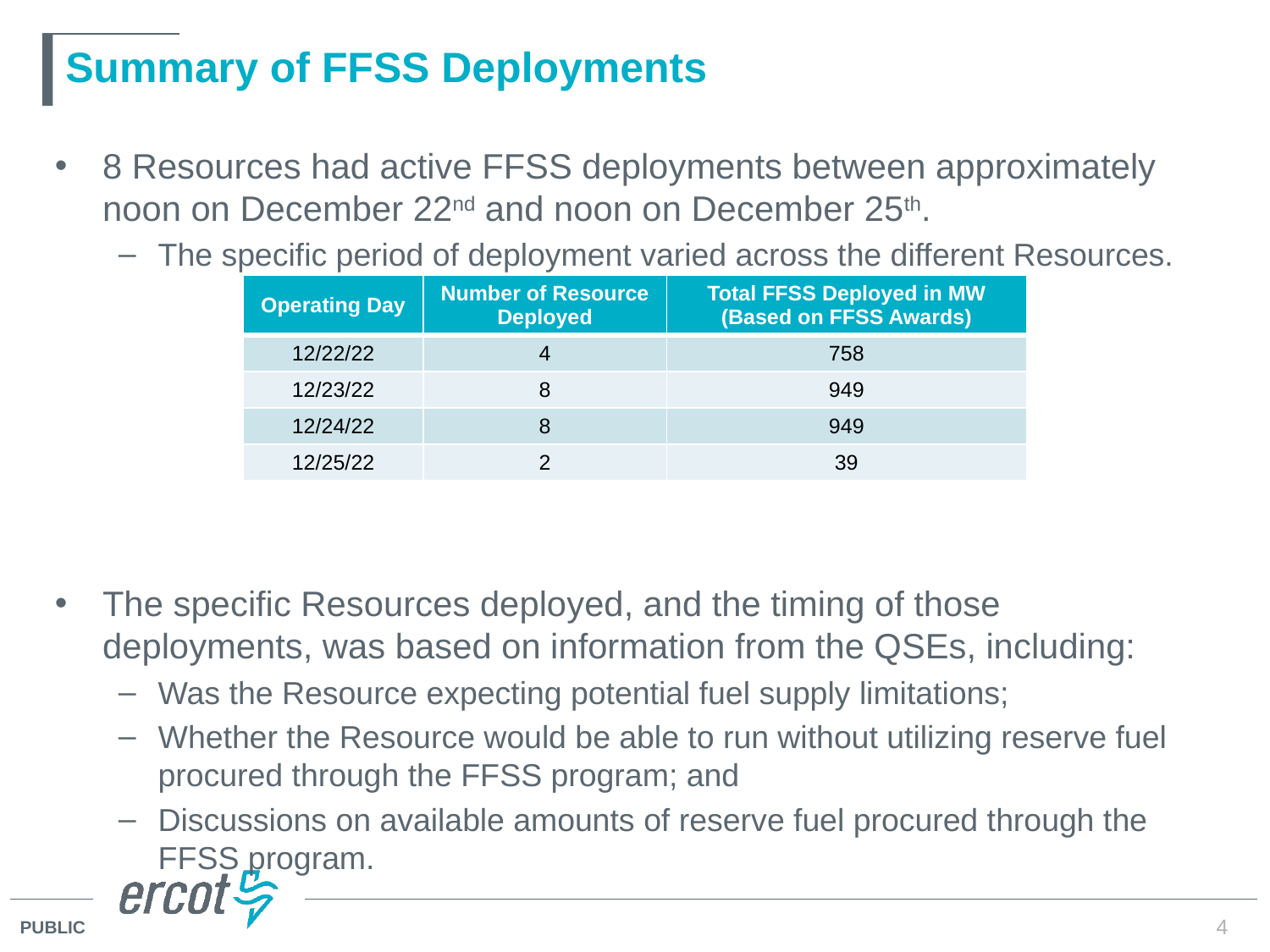

# Summary of FFSS Deployments
8 Resources had active FFSS deployments between approximately noon on December 22nd and noon on December 25th.
The specific period of deployment varied across the different Resources.

The specific Resources deployed, and the timing of those deployments, was based on information from the QSEs, including:
Was the Resource expecting potential fuel supply limitations;
Whether the Resource would be able to run without utilizing reserve fuel procured through the FFSS program; and
Discussions on available amounts of reserve fuel procured through the FFSS program.

| Operating Day | Number of Resource Deployed | Total FFSS Deployed in MW (Based on FFSS Awards) |
| --- | --- | --- |
| 12/22/22 | 4 | 758 |
| 12/23/22 | 8 | 949 |
| 12/24/22 | 8 | 949 |
| 12/25/22 | 2 | 39 |
4